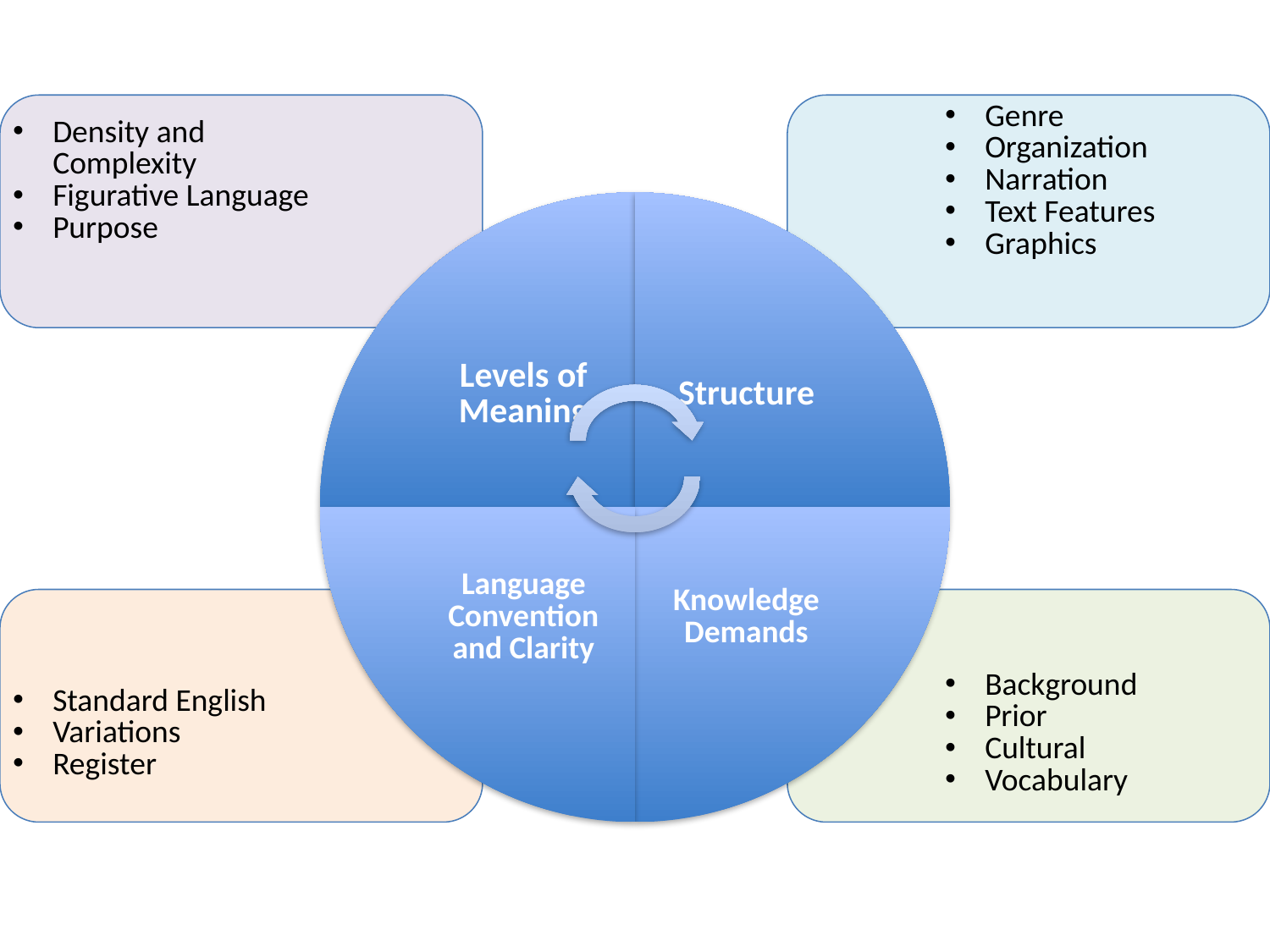

Levels of Meaning
Density and Complexity
Structure
Genre
Knowledge Demands
Background
Language Convention and Clarity
Variations
Figurative Language
Purpose
Organization
Narration
Text Features
Graphics
Register
Prior
Cultural
Vocabulary
Standard English